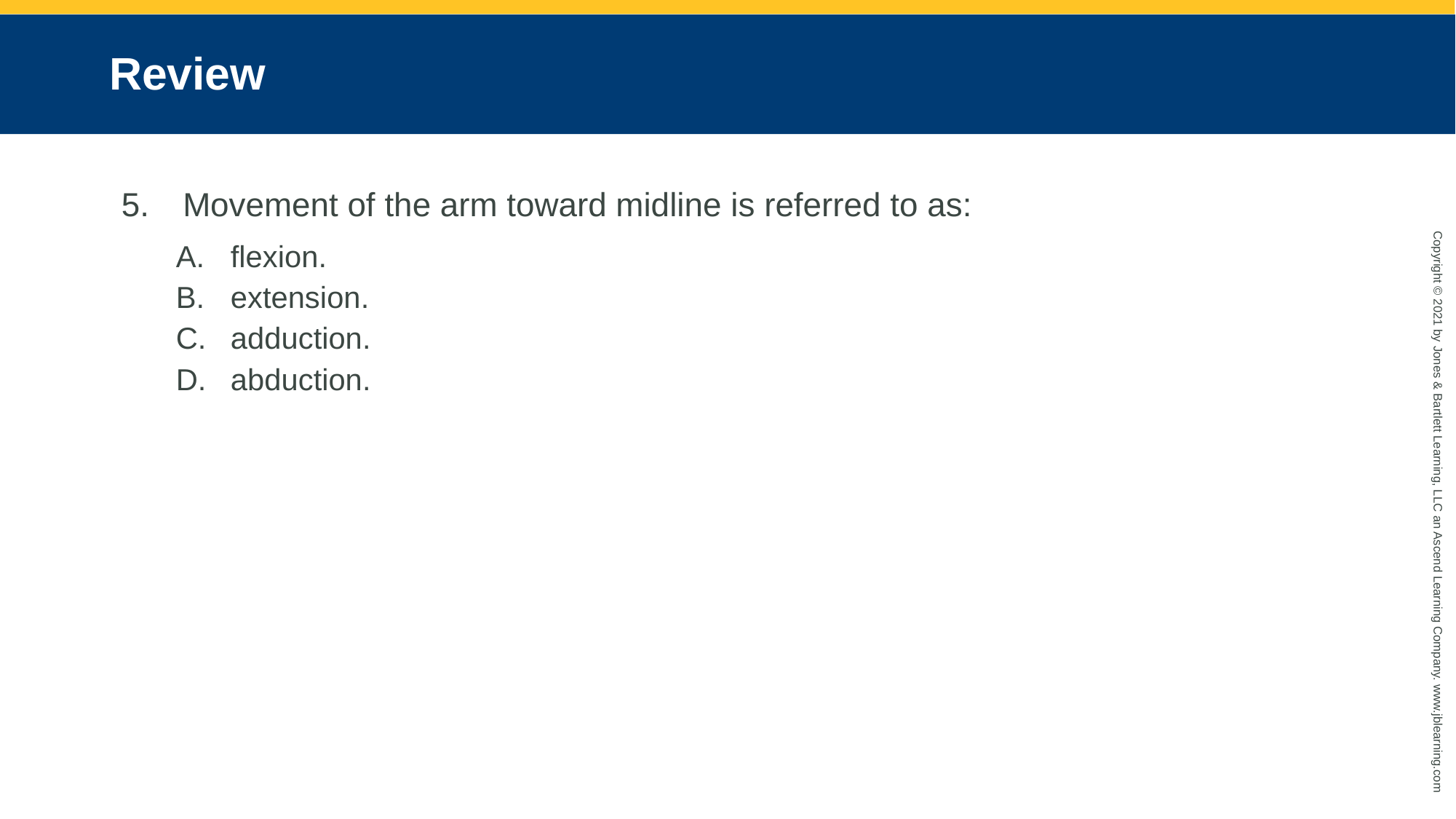

# Review
Movement of the arm toward midline is referred to as:
flexion.
extension.
adduction.
abduction.